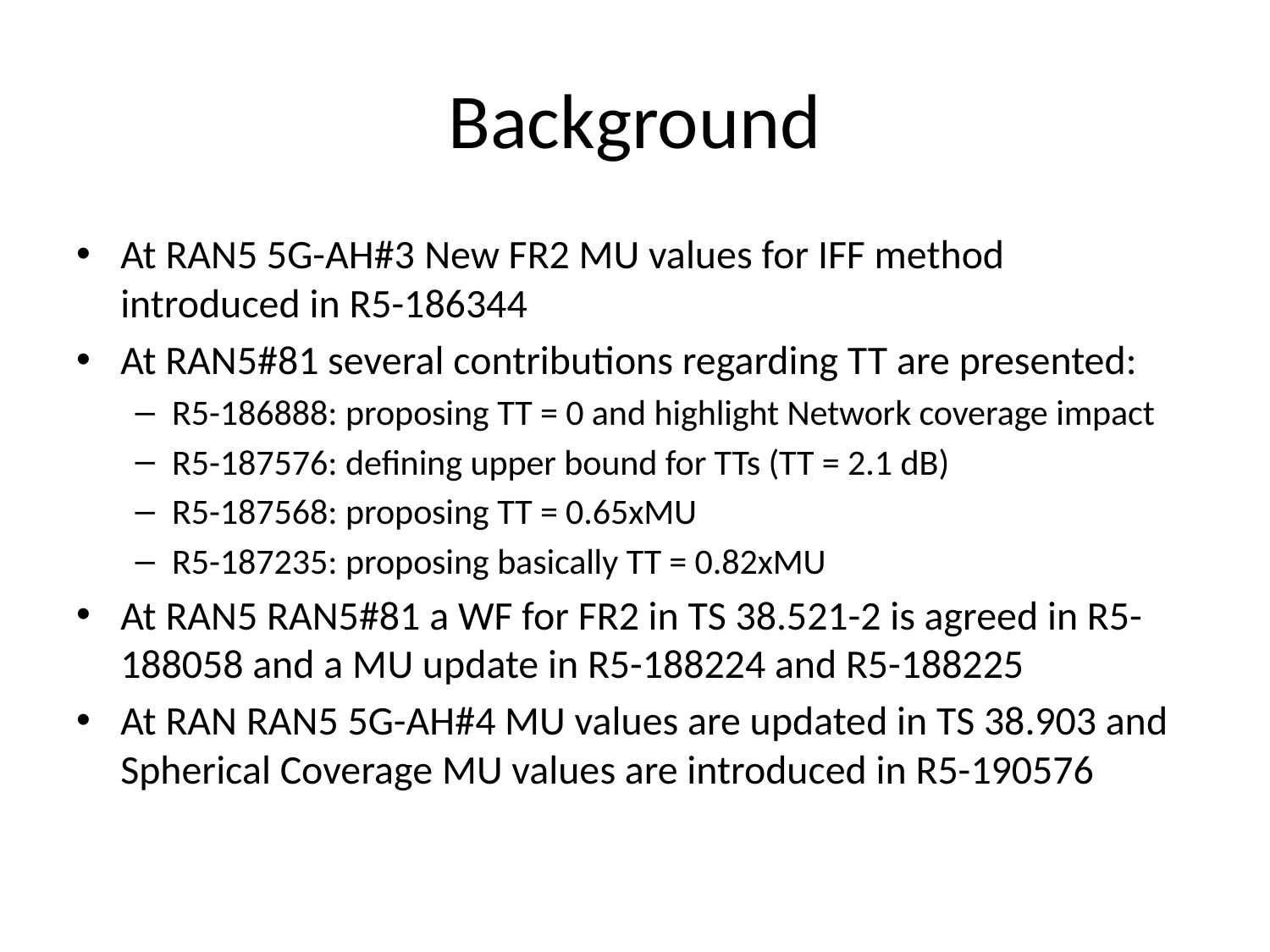

# Background
At RAN5 5G-AH#3 New FR2 MU values for IFF method introduced in R5-186344
At RAN5#81 several contributions regarding TT are presented:
R5-186888: proposing TT = 0 and highlight Network coverage impact
R5-187576: defining upper bound for TTs (TT = 2.1 dB)
R5-187568: proposing TT = 0.65xMU
R5-187235: proposing basically TT = 0.82xMU
At RAN5 RAN5#81 a WF for FR2 in TS 38.521-2 is agreed in R5-188058 and a MU update in R5-188224 and R5-188225
At RAN RAN5 5G-AH#4 MU values are updated in TS 38.903 and Spherical Coverage MU values are introduced in R5-190576